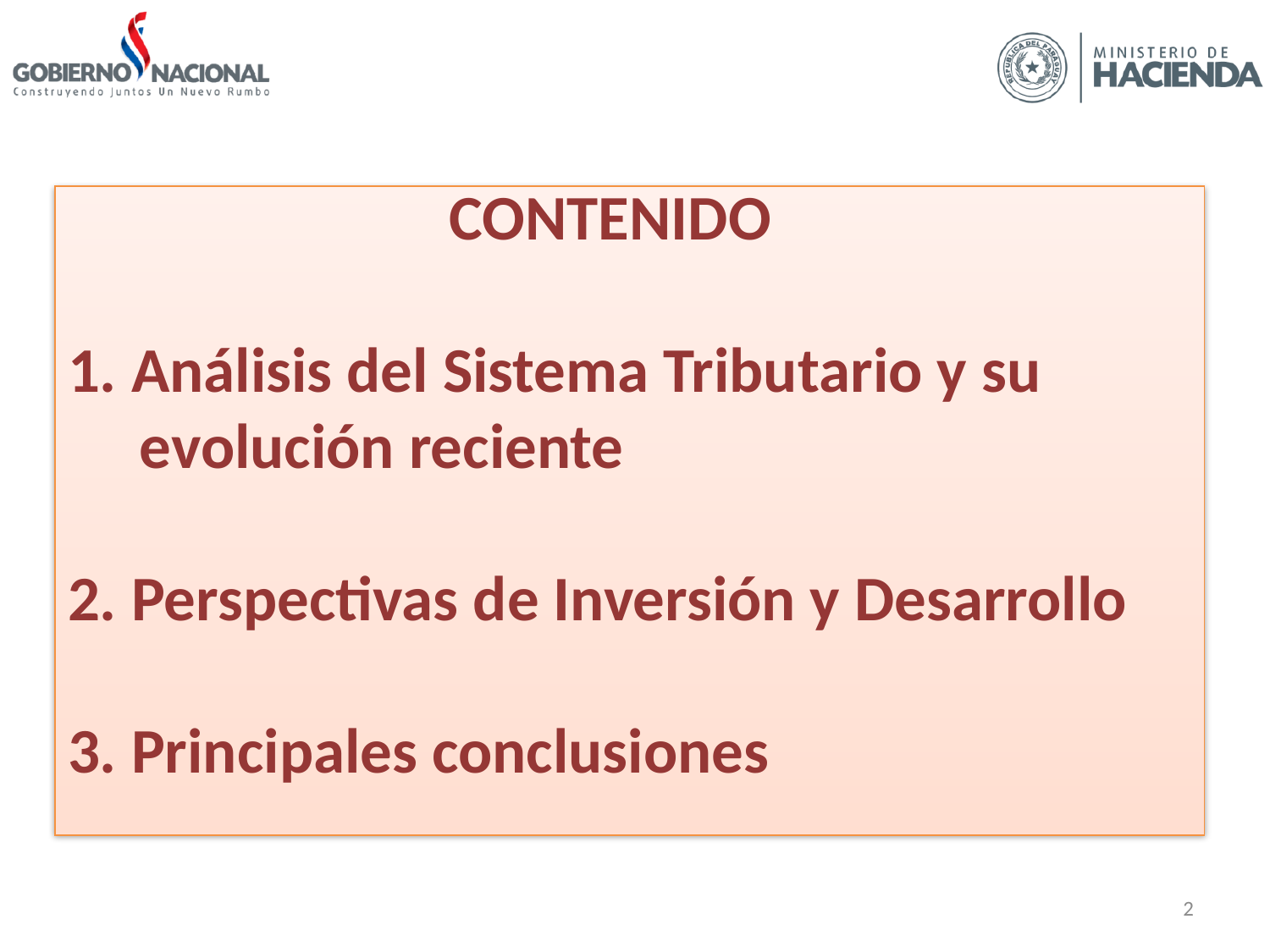

CONTENIDO
1. Análisis del Sistema Tributario y su
     evolución reciente
2. Perspectivas de Inversión y Desarrollo
3. Principales conclusiones
2